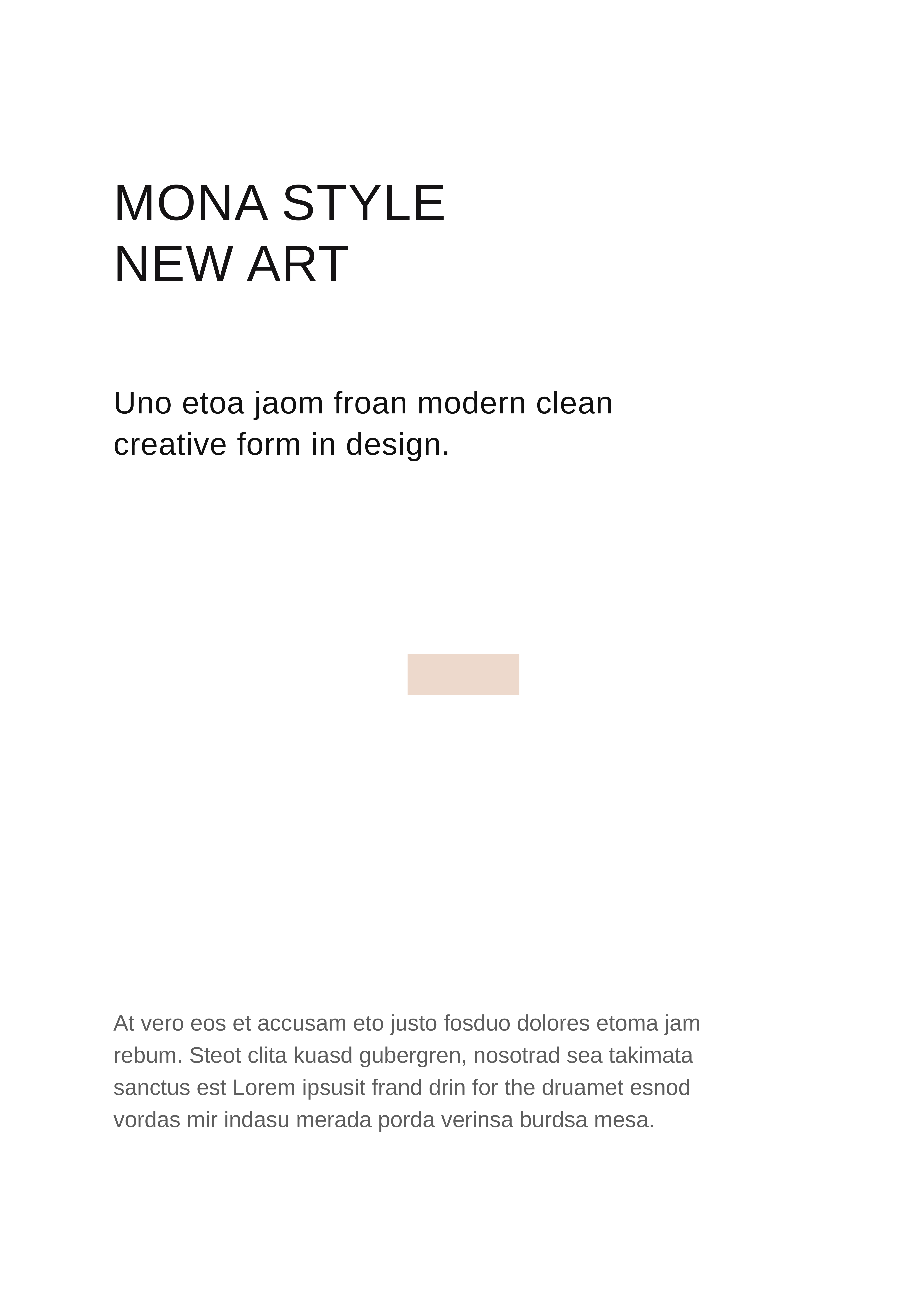

MONA STYLE
NEW ART
Uno etoa jaom froan modern clean creative form in design.

At vero eos et accusam eto justo fosduo dolores etoma jam rebum. Steot clita kuasd gubergren, nosotrad sea takimata sanctus est Lorem ipsusit frand drin for the druamet esnod vordas mir indasu merada porda verinsa burdsa mesa.